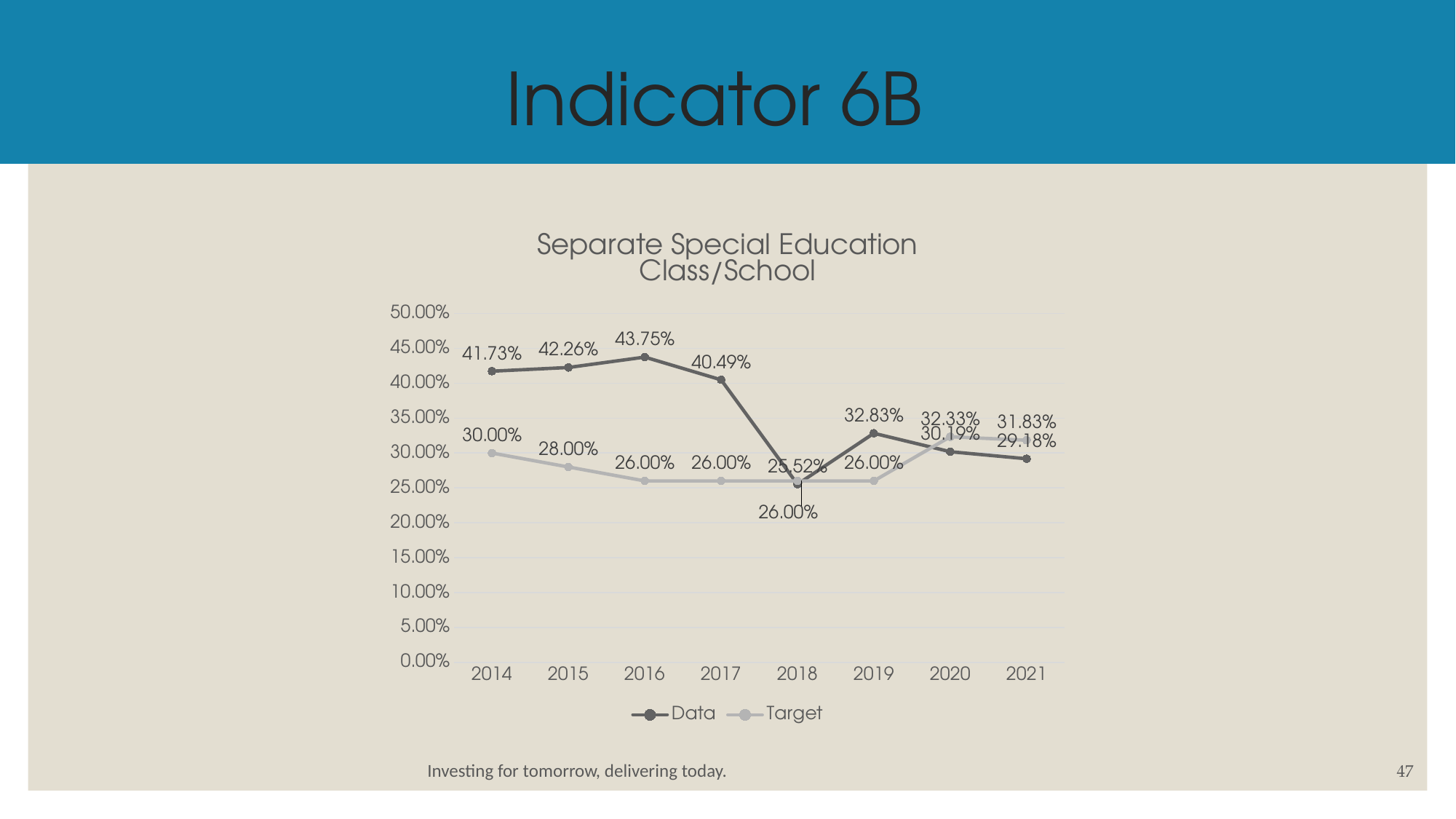

# Indicator 6B

### Chart: Separate Special Education Class/School

| Category | Data | Target |
|---|---|---|
| 2014 | 0.4173 | 0.3 |
| 2015 | 0.4226 | 0.28 |
| 2016 | 0.4375 | 0.26 |
| 2017 | 0.4049 | 0.26 |
| 2018 | 0.2552 | 0.26 |
| 2019 | 0.3283 | 0.26 |
| 2020 | 0.3019 | 0.3233 |
| 2021 | 0.2918 | 0.3183 |
Investing for tomorrow, delivering today.
47